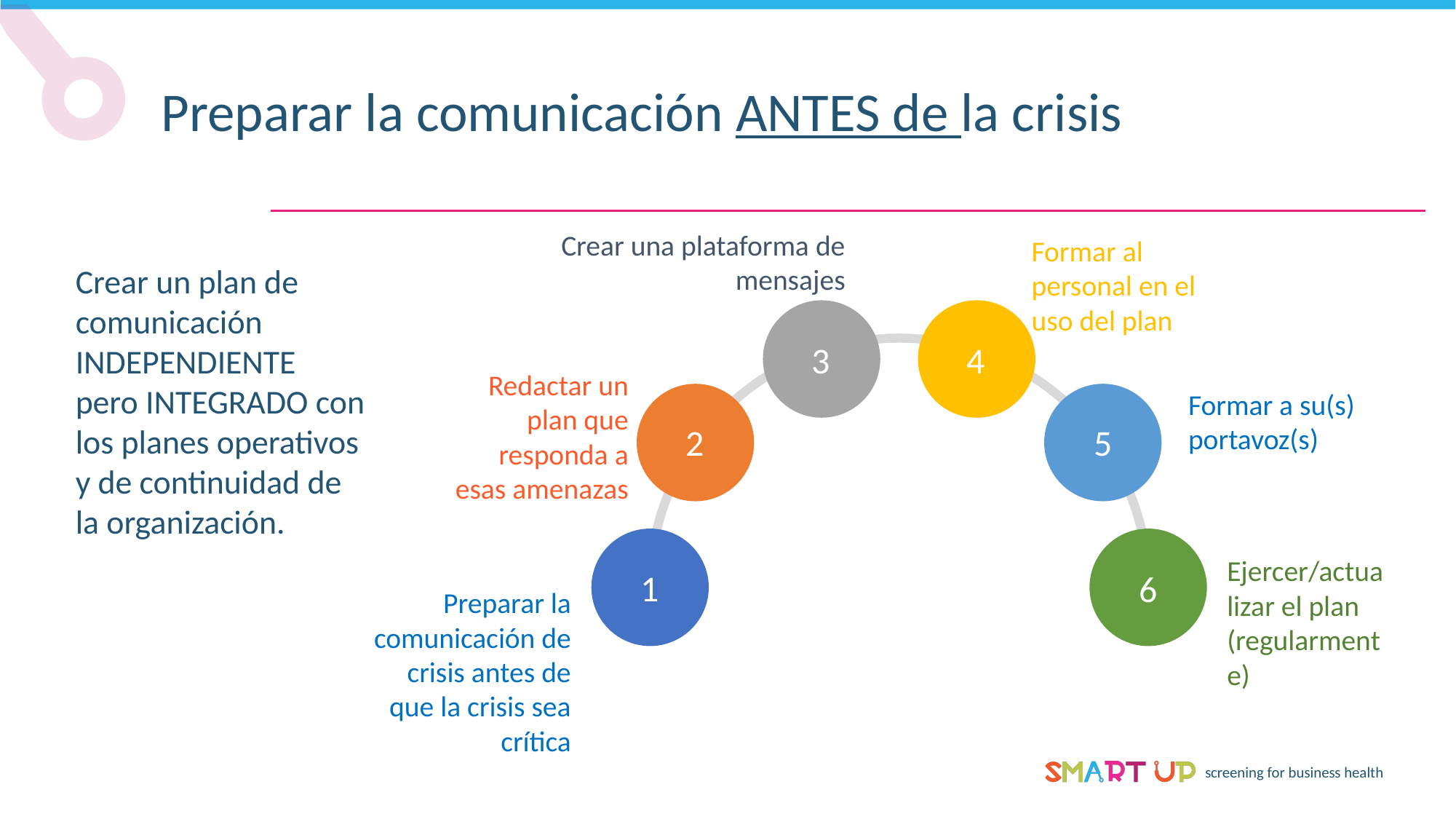

Preparar la comunicación ANTES de la crisis
Crear una plataforma de mensajes
Formar al personal en el uso del plan
Crear un plan de comunicación INDEPENDIENTE pero INTEGRADO con los planes operativos y de continuidad de la organización.

3
4

Redactar un plan que responda a esas amenazas

Formar a su(s) portavoz(s)
5
2
                                             Ejercer/actualizar el plan (regularmente)

1
6
Preparar la comunicación de crisis antes de que la crisis sea crítica